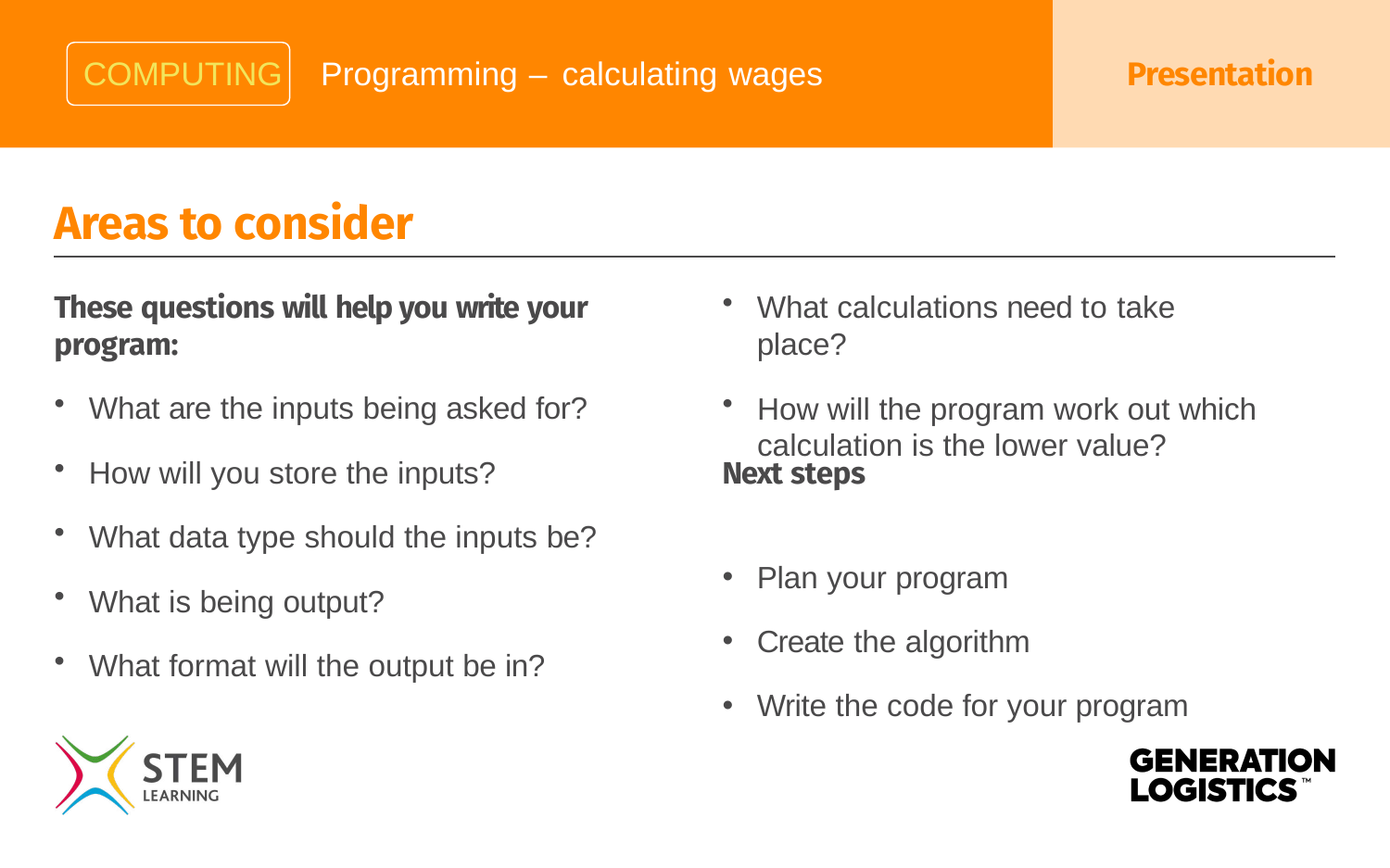

COMPUTING
# Programming – calculating wages
Presentation
Areas to consider

These questions will help you write your program:
What are the inputs being asked for?
How will you store the inputs?
What data type should the inputs be?
What is being output?
What format will the output be in?
What calculations need to take place?
How will the program work out which calculation is the lower value?

Plan your program
Create the algorithm
Write the code for your program
Next steps